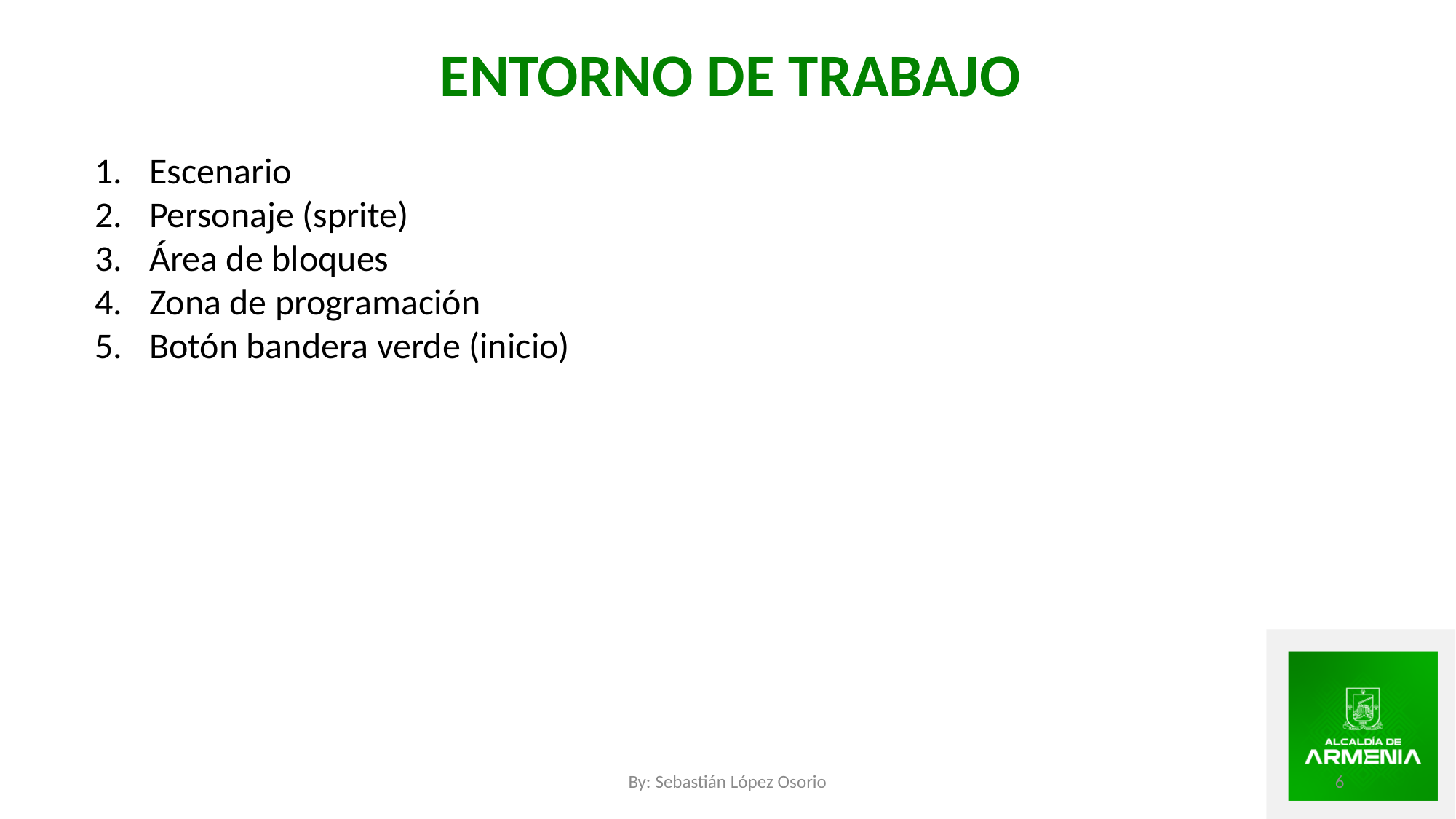

ENTORNO DE TRABAJO
Escenario
Personaje (sprite)
Área de bloques
Zona de programación
Botón bandera verde (inicio)
By: Sebastián López Osorio
6